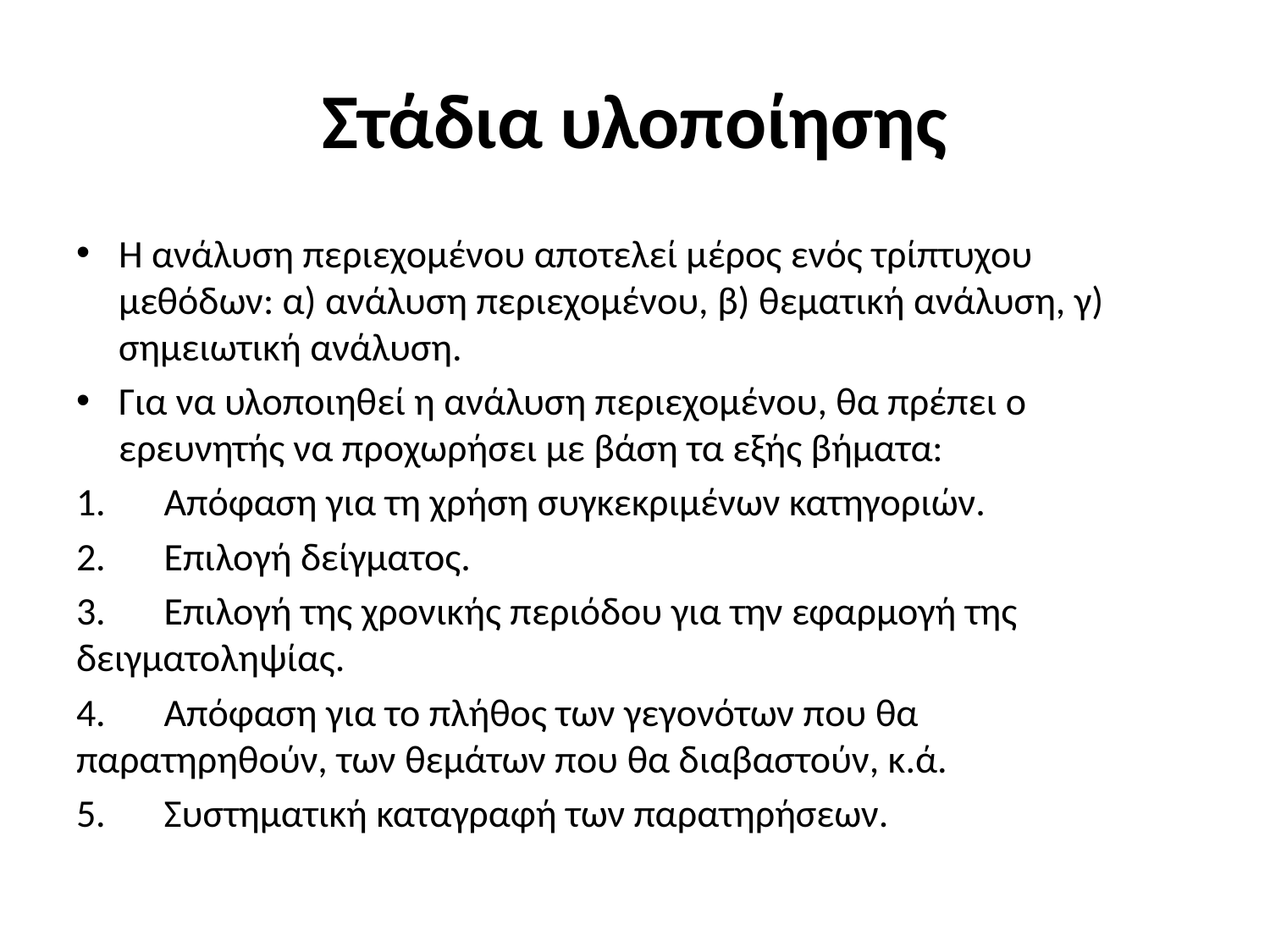

# Στάδια υλοποίησης
Η ανάλυση περιεχομένου αποτελεί μέρος ενός τρίπτυχου μεθόδων: α) ανάλυση περιεχομένου, β) θεματική ανάλυση, γ) σημειωτική ανάλυση.
Για να υλοποιηθεί η ανάλυση περιεχομένου, θα πρέπει ο ερευνητής να προχωρήσει με βάση τα εξής βήματα:
1.	Απόφαση για τη χρήση συγκεκριμένων κατηγοριών.
2.	Επιλογή δείγματος.
3.	Επιλογή της χρονικής περιόδου για την εφαρμογή της 	δειγματοληψίας.
4.	Απόφαση για το πλήθος των γεγονότων που θα 	παρατηρηθούν, των θεμάτων που θα διαβαστούν, κ.ά.
5.	Συστηματική καταγραφή των παρατηρήσεων.